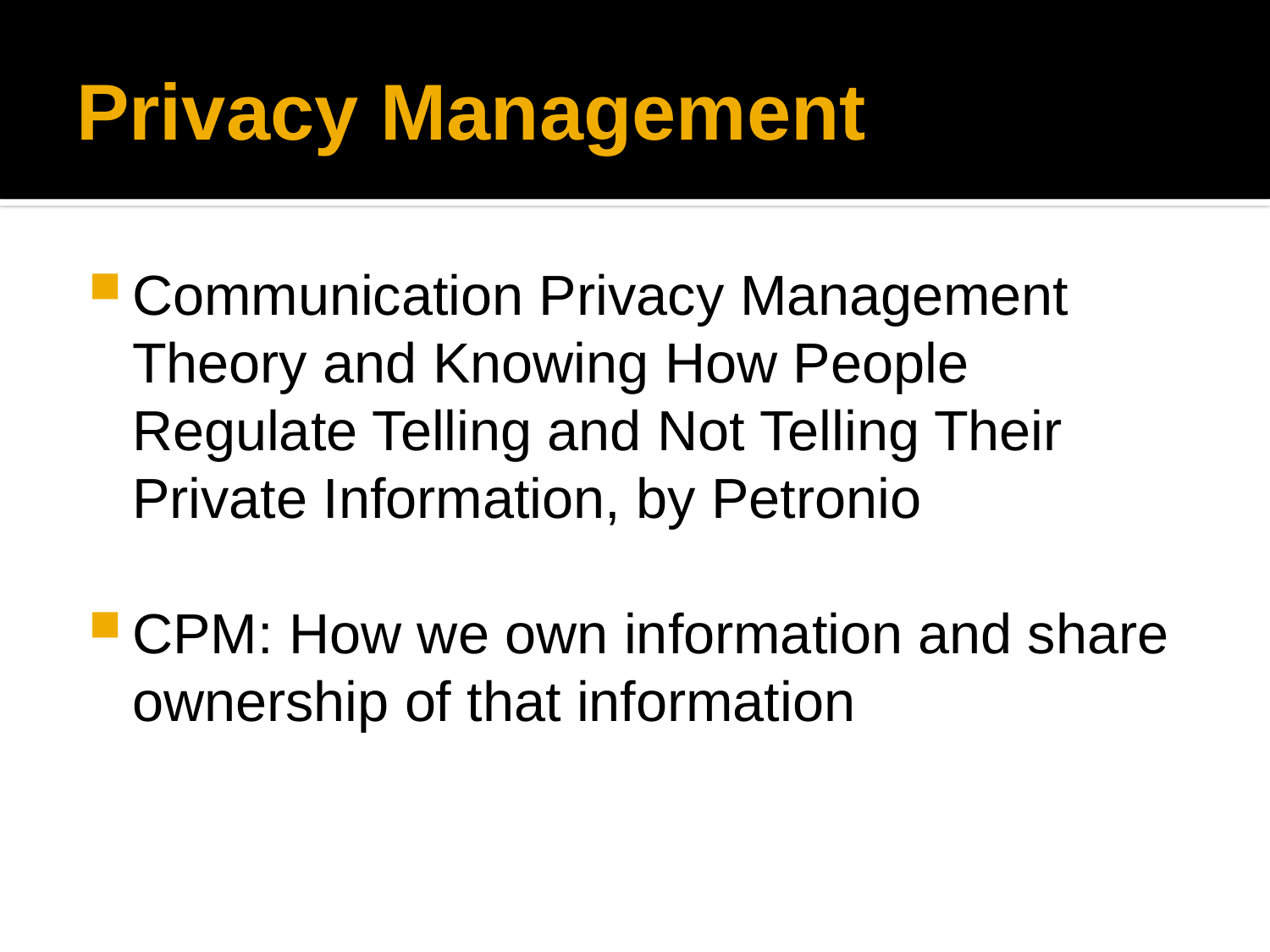

# Privacy Management
Communication Privacy Management Theory and Knowing How People Regulate Telling and Not Telling Their Private Information, by Petronio

CPM: How we own information and share ownership of that information